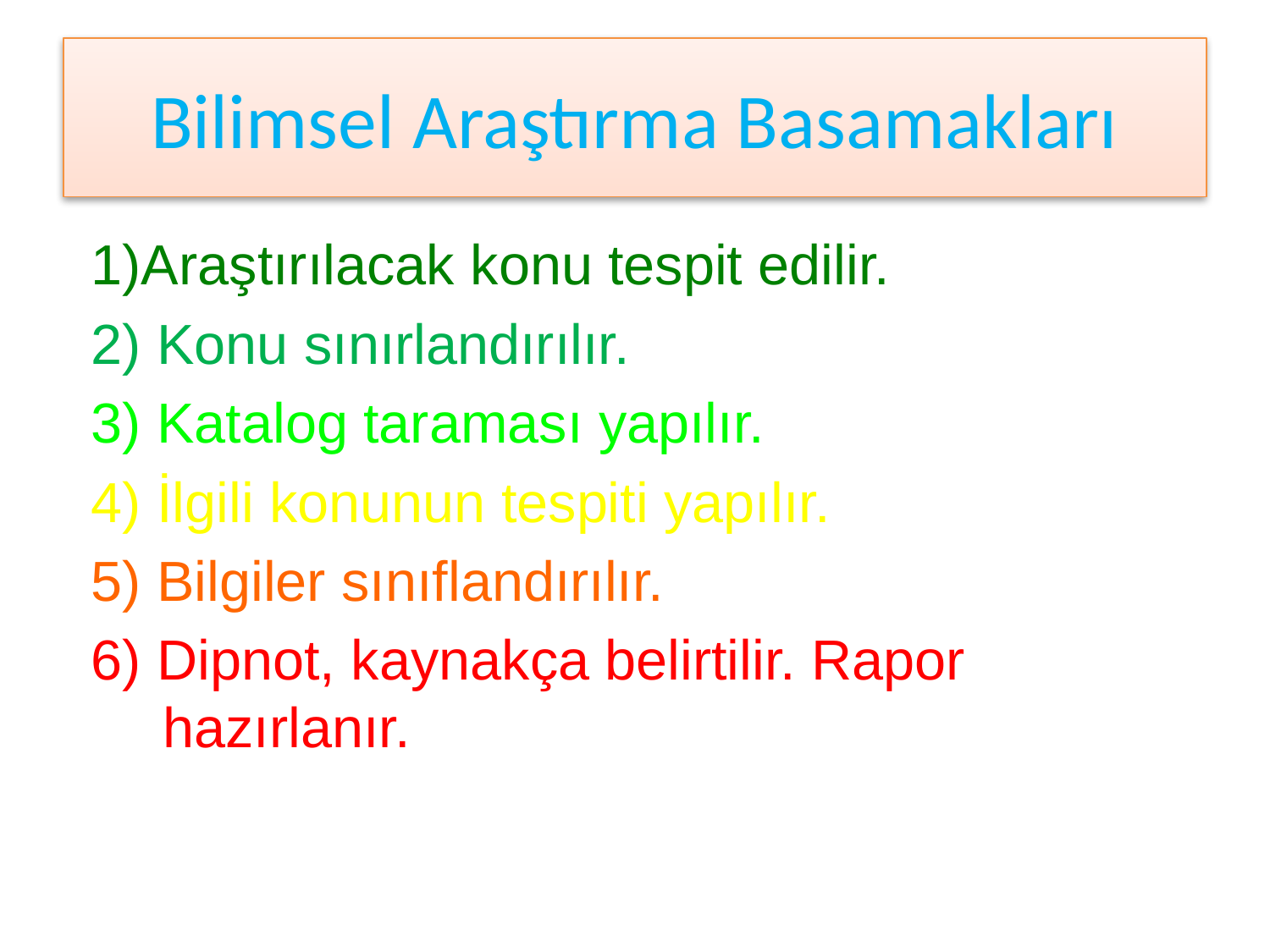

# Bilimsel Araştırma Basamakları
1)Araştırılacak konu tespit edilir.
2) Konu sınırlandırılır.
3) Katalog taraması yapılır.
4) İlgili konunun tespiti yapılır.
5) Bilgiler sınıflandırılır.
6) Dipnot, kaynakça belirtilir. Rapor hazırlanır.